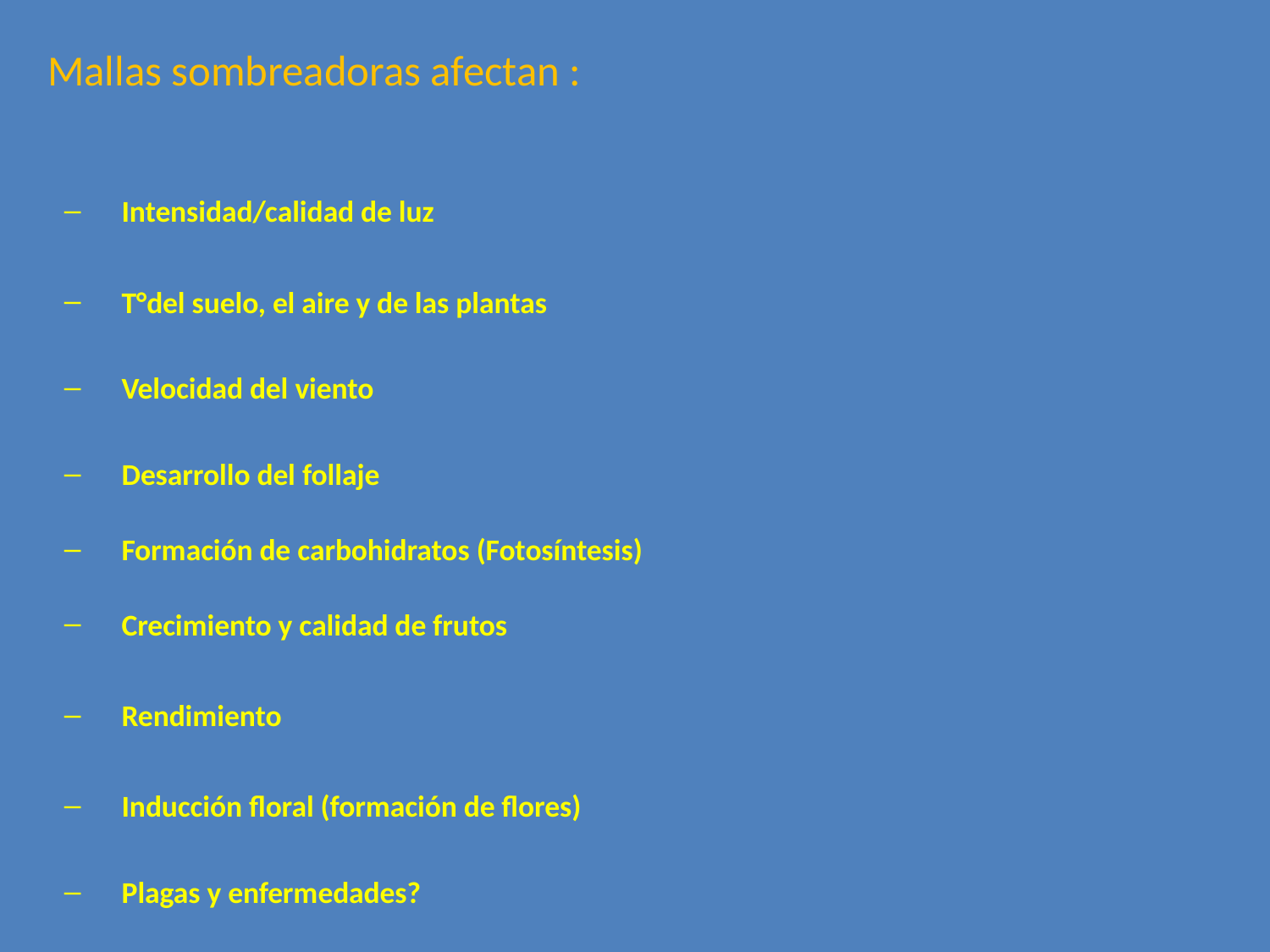

Mallas sombreadoras afectan :

Intensidad/calidad de luz

T°del suelo, el aire y de las plantas

Velocidad del viento

Desarrollo del follaje

Formación de carbohidratos (Fotosíntesis)

Crecimiento y calidad de frutos

Rendimiento

Inducción floral (formación de flores)

Plagas y enfermedades?